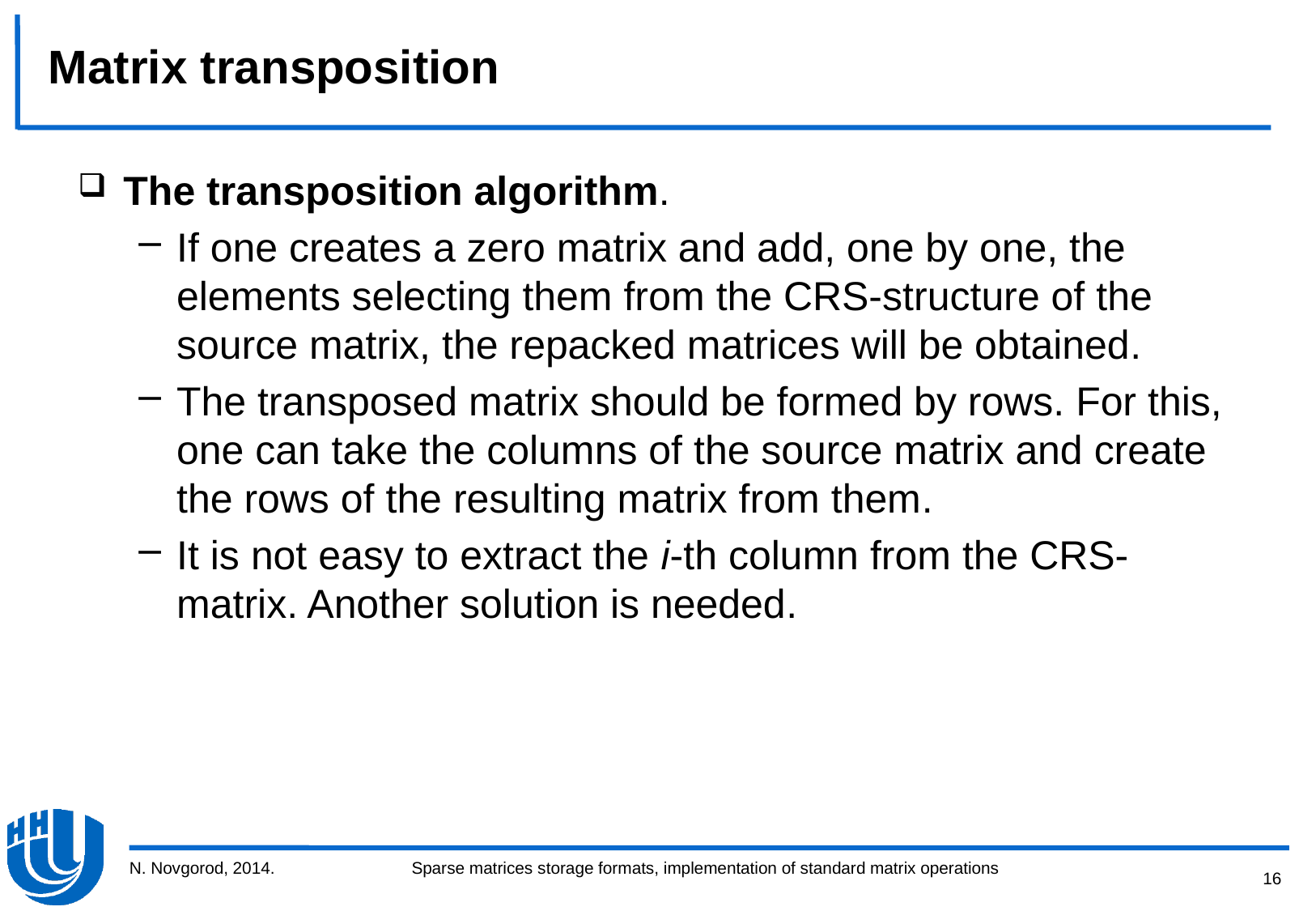

# Matrix transposition
The transposition algorithm.
If one creates a zero matrix and add, one by one, the elements selecting them from the CRS-structure of the source matrix, the repacked matrices will be obtained.
The transposed matrix should be formed by rows. For this, one can take the columns of the source matrix and create the rows of the resulting matrix from them.
It is not easy to extract the i-th column from the CRS-matrix. Another solution is needed.

N. Novgorod, 2014.
16
Sparse matrices storage formats, implementation of standard matrix operations